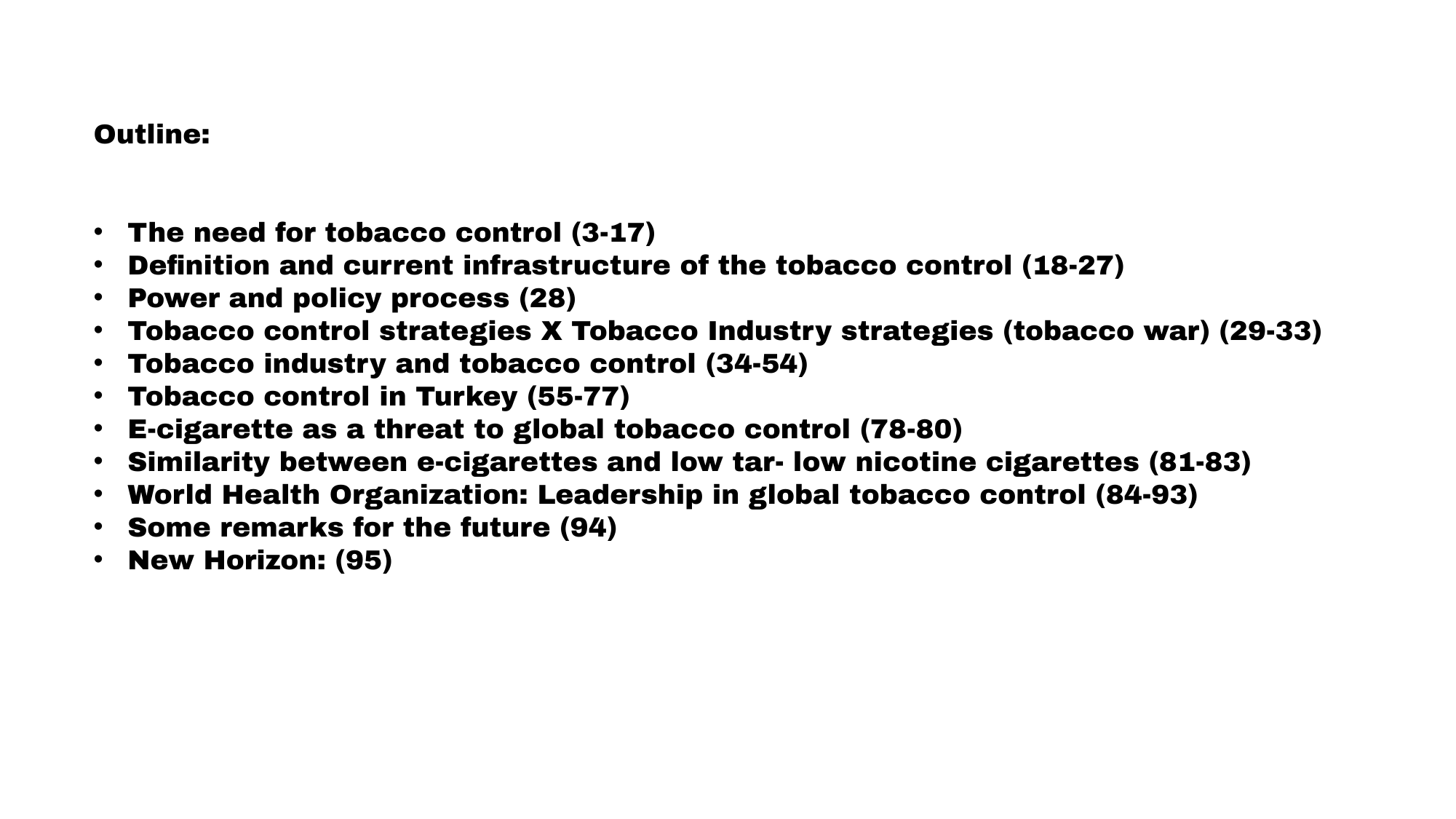

Outline:

The need for tobacco control (3-17)
Definition and current infrastructure of the tobacco control (18-27)
Power and policy process (28)
Tobacco control strategies X Tobacco Industry strategies (tobacco war) (29-33)
Tobacco industry and tobacco control (34-54)
Tobacco control in Turkey (55-77)
E-cigarette as a threat to global tobacco control (78-80)
Similarity between e-cigarettes and low tar- low nicotine cigarettes (81-83)
World Health Organization: Leadership in global tobacco control (84-93)
Some remarks for the future (94)
New Horizon: (95)